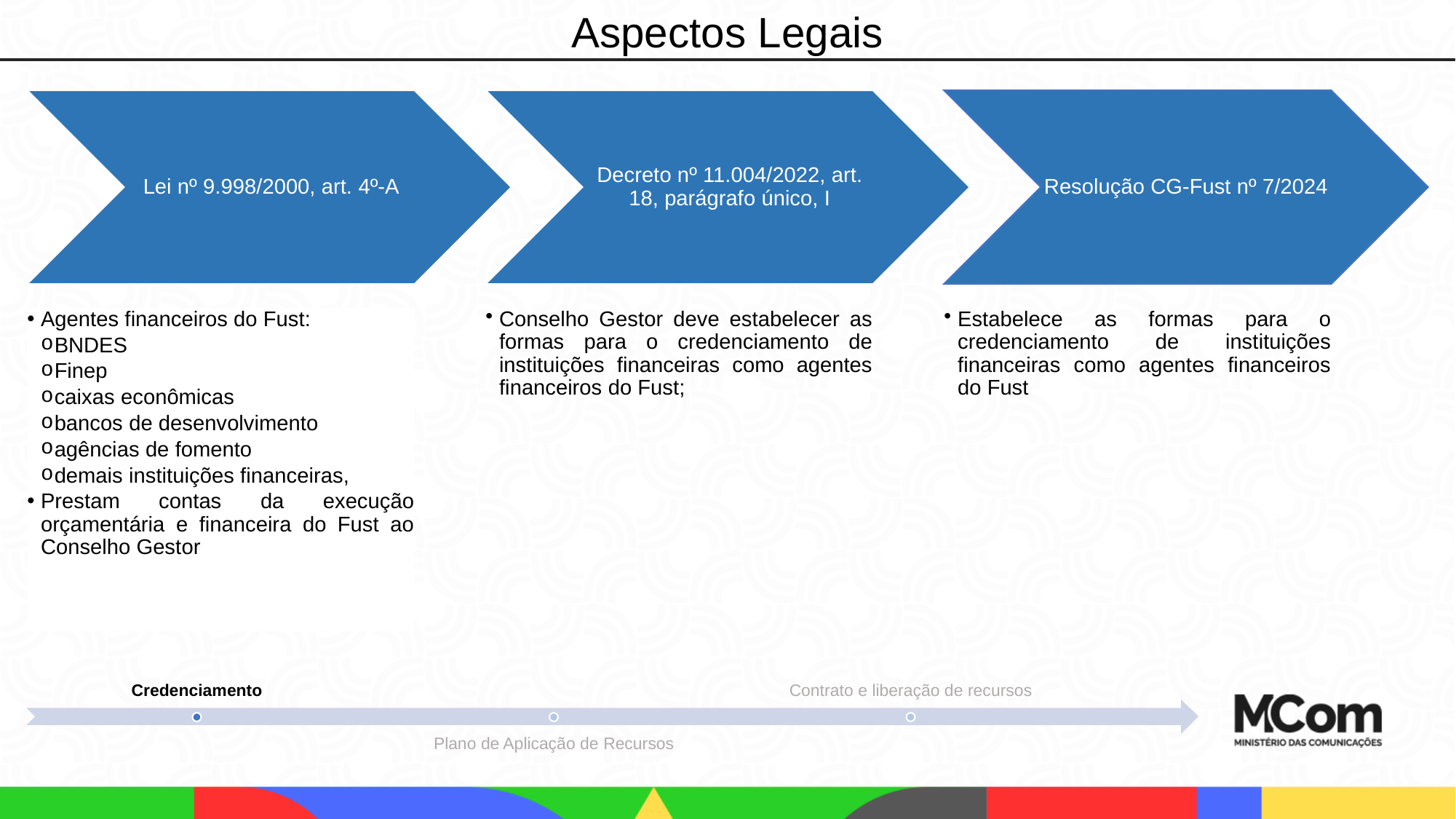

Aspectos Legais
Lei nº 9.998/2000, art. 4º-A
Agentes financeiros do Fust:
BNDES
Finep
caixas econômicas
bancos de desenvolvimento
agências de fomento
demais instituições financeiras,
Prestam contas da execução orçamentária e financeira do Fust ao Conselho Gestor
Decreto nº 11.004/2022, art. 18, parágrafo único, I
Conselho Gestor deve estabelecer as formas para o credenciamento de instituições financeiras como agentes financeiros do Fust;
Resolução CG-Fust nº 7/2024
Estabelece as formas para o credenciamento de instituições financeiras como agentes financeiros do Fust
Credenciamento
Plano de Aplicação de Recursos
Contrato e liberação de recursos